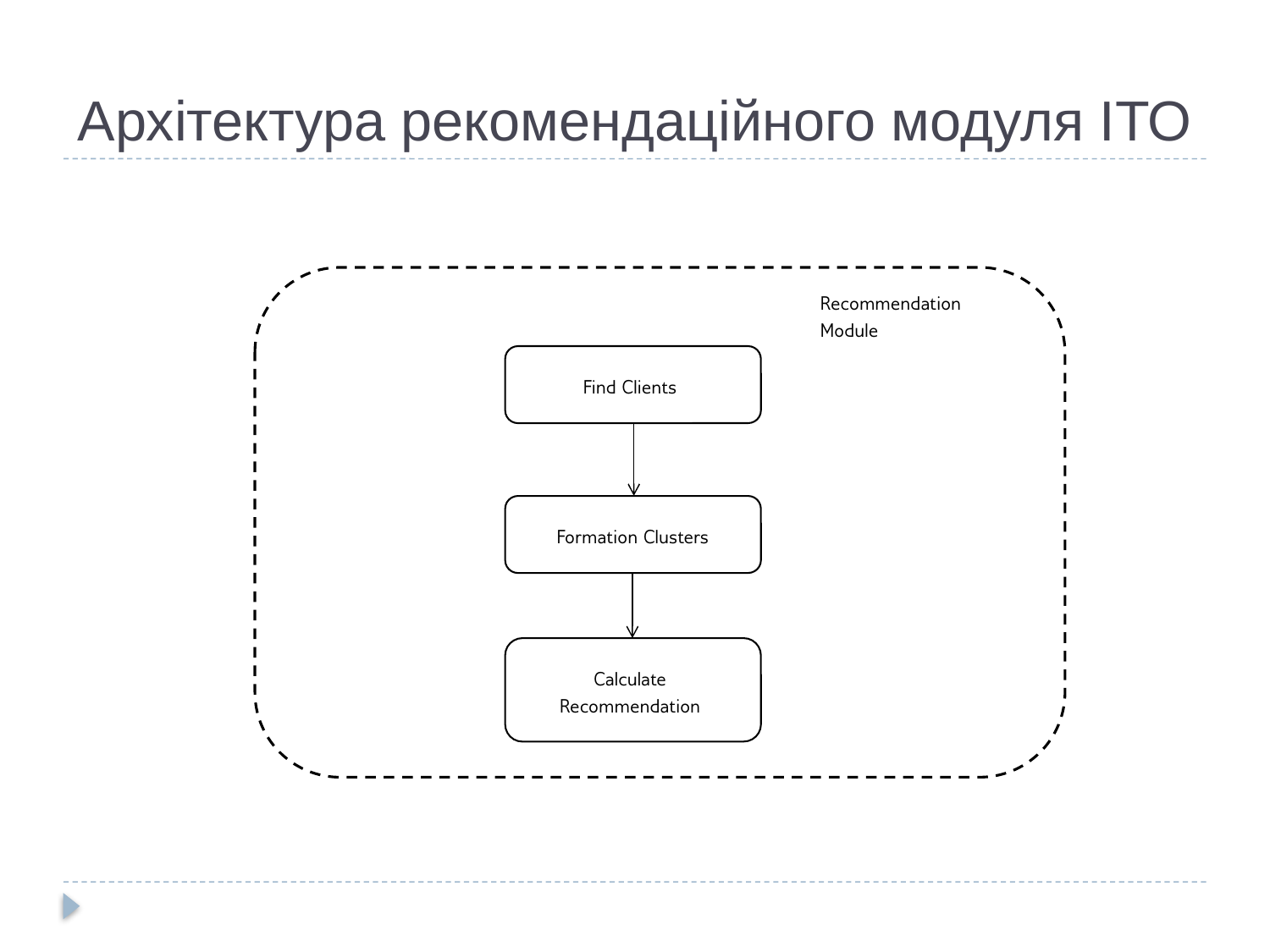

# Архітектура рекомендаційного модуля ІТО

Recommendation Module
Find Clients
Formation Clusters
Calculate  Recommendation